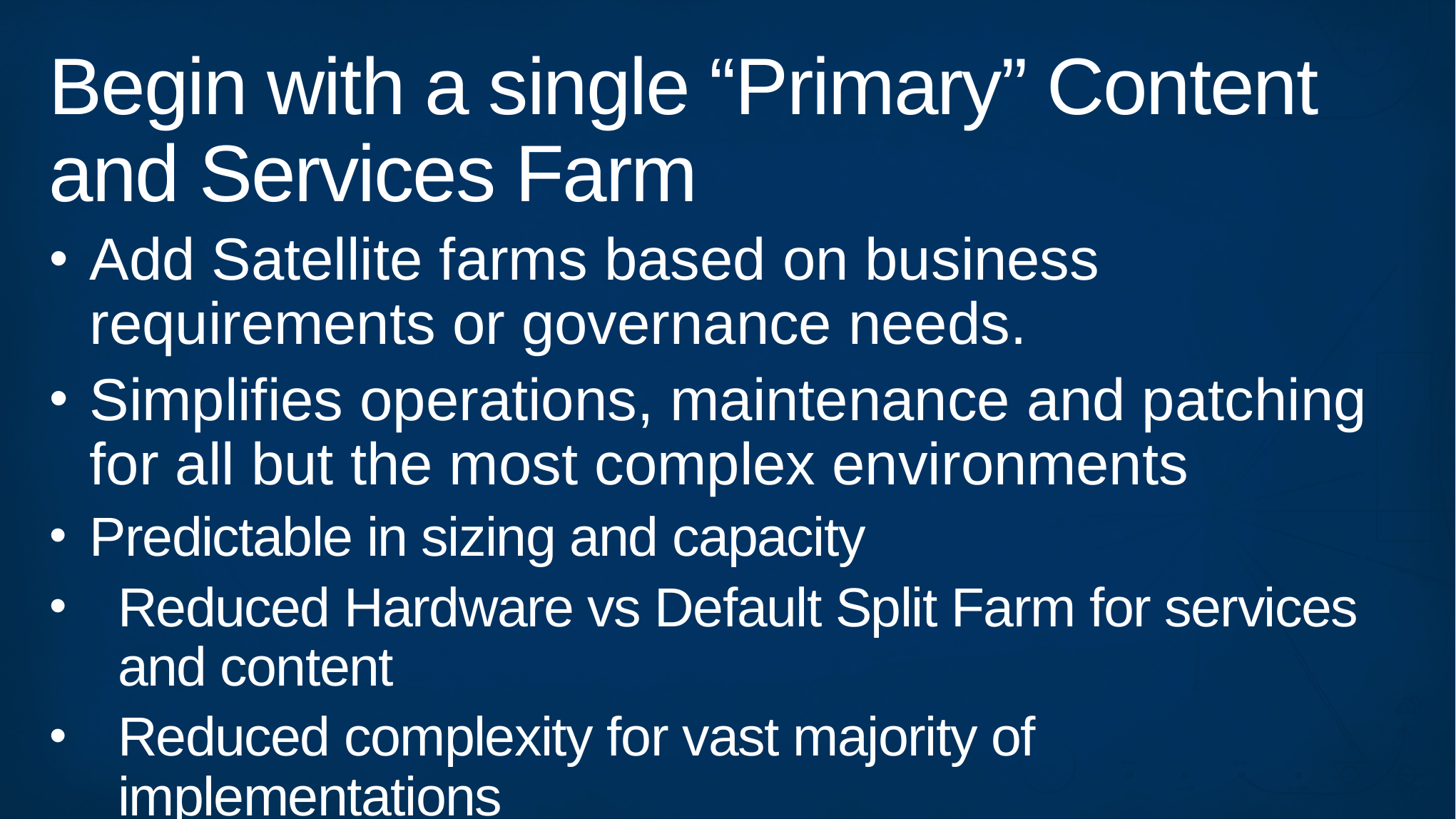

# Begin with a single “Primary” Content and Services Farm
Add Satellite farms based on business requirements or governance needs.
Simplifies operations, maintenance and patching for all but the most complex environments
Predictable in sizing and capacity
Reduced Hardware vs Default Split Farm for services and content
Reduced complexity for vast majority of implementations